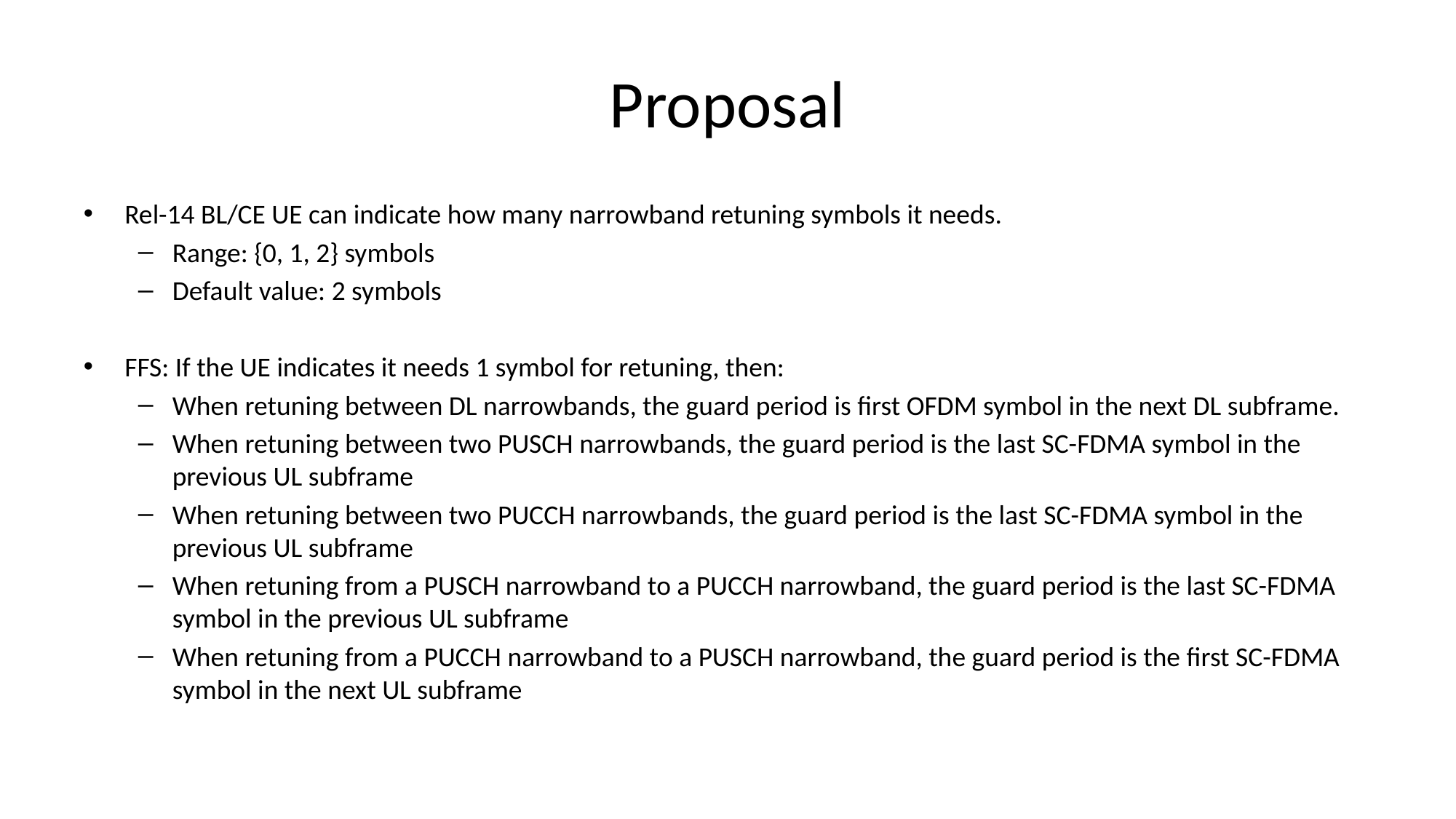

# Proposal
Rel-14 BL/CE UE can indicate how many narrowband retuning symbols it needs.
Range: {0, 1, 2} symbols
Default value: 2 symbols

FFS: If the UE indicates it needs 1 symbol for retuning, then:
When retuning between DL narrowbands, the guard period is first OFDM symbol in the next DL subframe.
When retuning between two PUSCH narrowbands, the guard period is the last SC-FDMA symbol in the previous UL subframe
When retuning between two PUCCH narrowbands, the guard period is the last SC-FDMA symbol in the previous UL subframe
When retuning from a PUSCH narrowband to a PUCCH narrowband, the guard period is the last SC-FDMA symbol in the previous UL subframe
When retuning from a PUCCH narrowband to a PUSCH narrowband, the guard period is the first SC-FDMA symbol in the next UL subframe